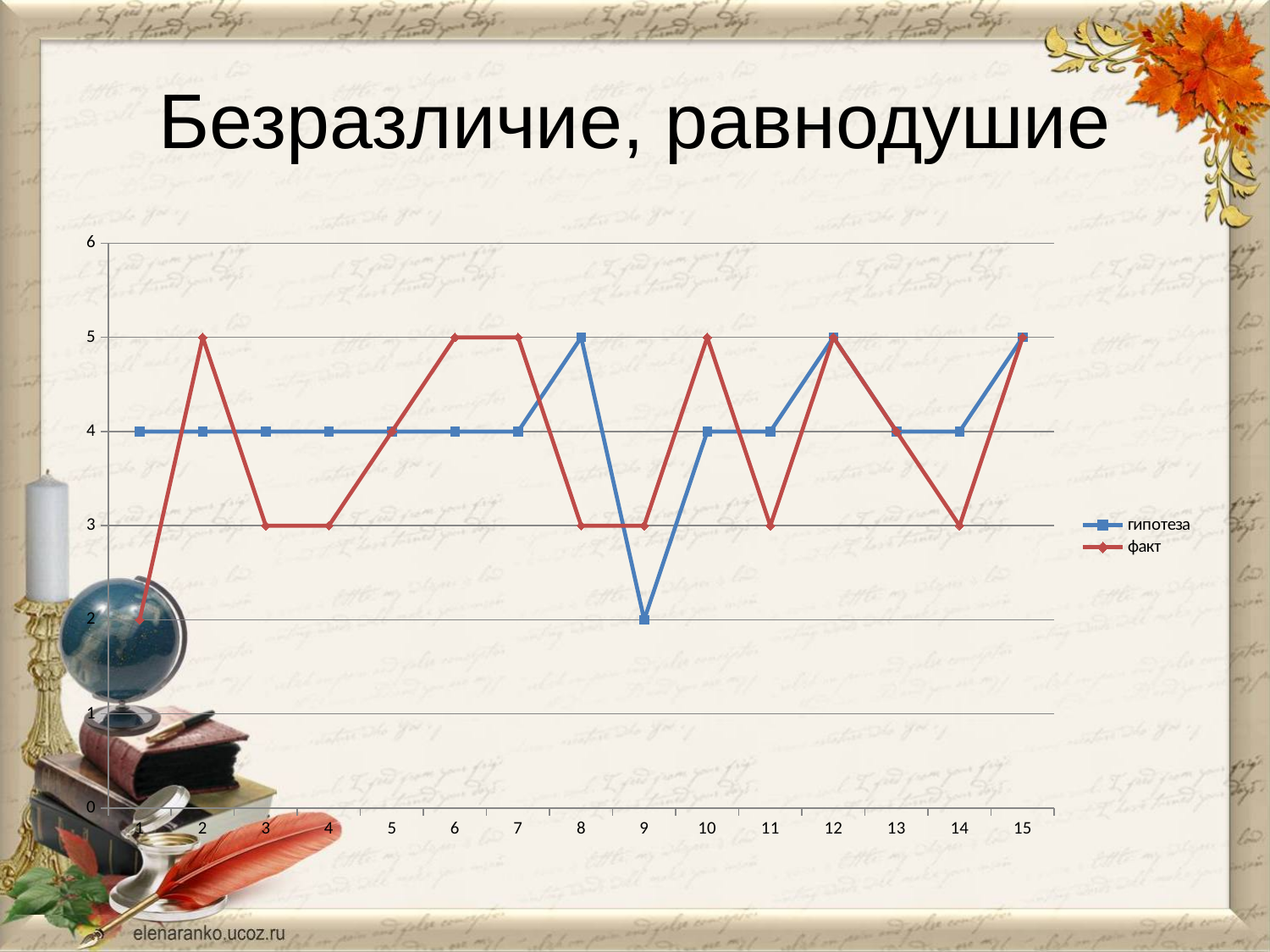

# Безразличие, равнодушие

### Chart

| Category | гипотеза | факт |
|---|---|---|